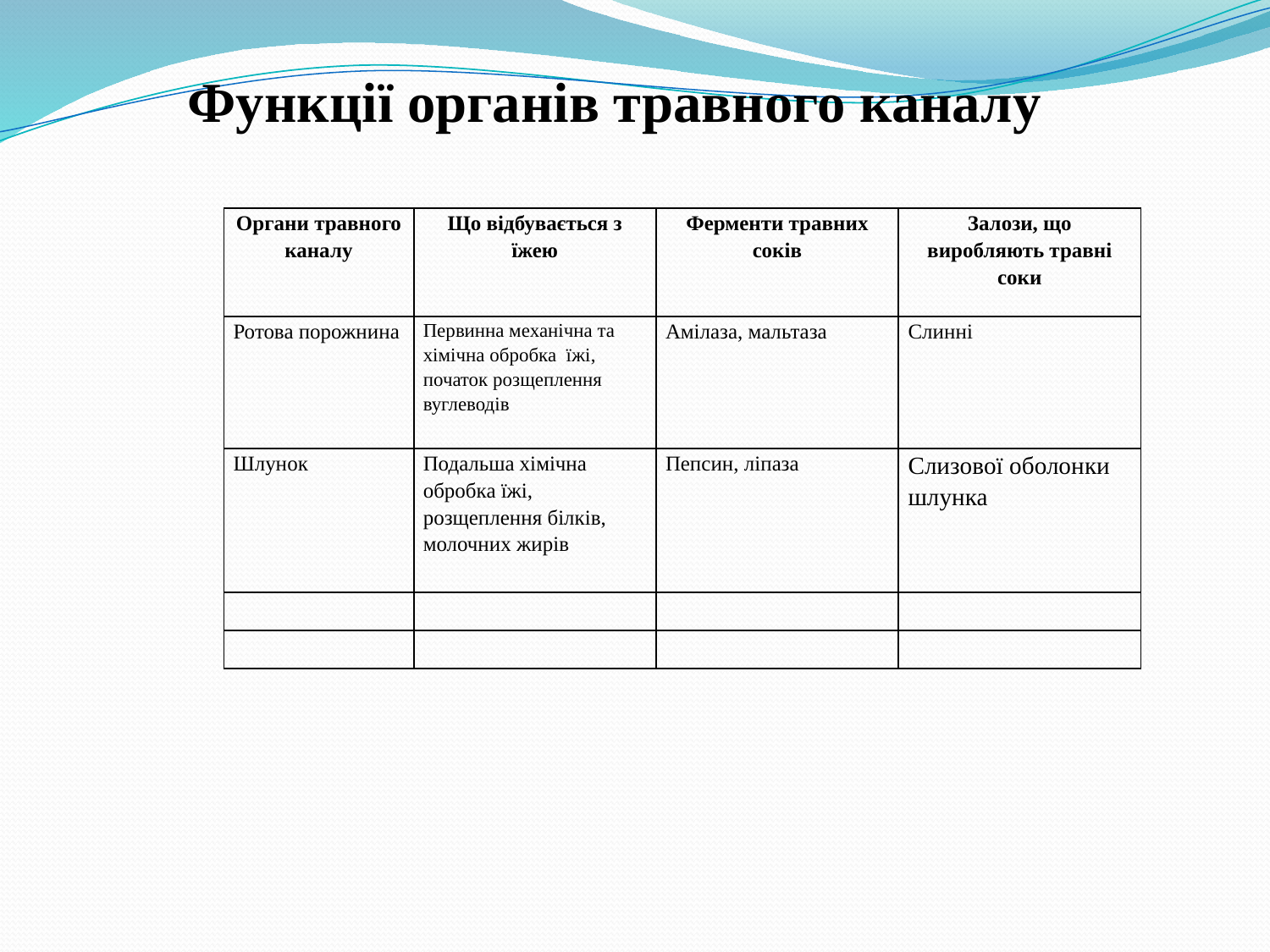

Функції органів травного каналу
| Органи травного каналу | Що відбувається з їжею | Ферменти травних соків | Залози, що виробляють травні соки |
| --- | --- | --- | --- |
| Ротова порожнина | Первинна механічна та хімічна обробка їжі, початок розщеплення вуглеводів | Амілаза, мальтаза | Слинні |
| Шлунок | Подальша хімічна обробка їжі, розщеплення білків, молочних жирів | Пепсин, ліпаза | Слизової оболонки шлунка |
|  |  |  |  |
|  |  |  |  |